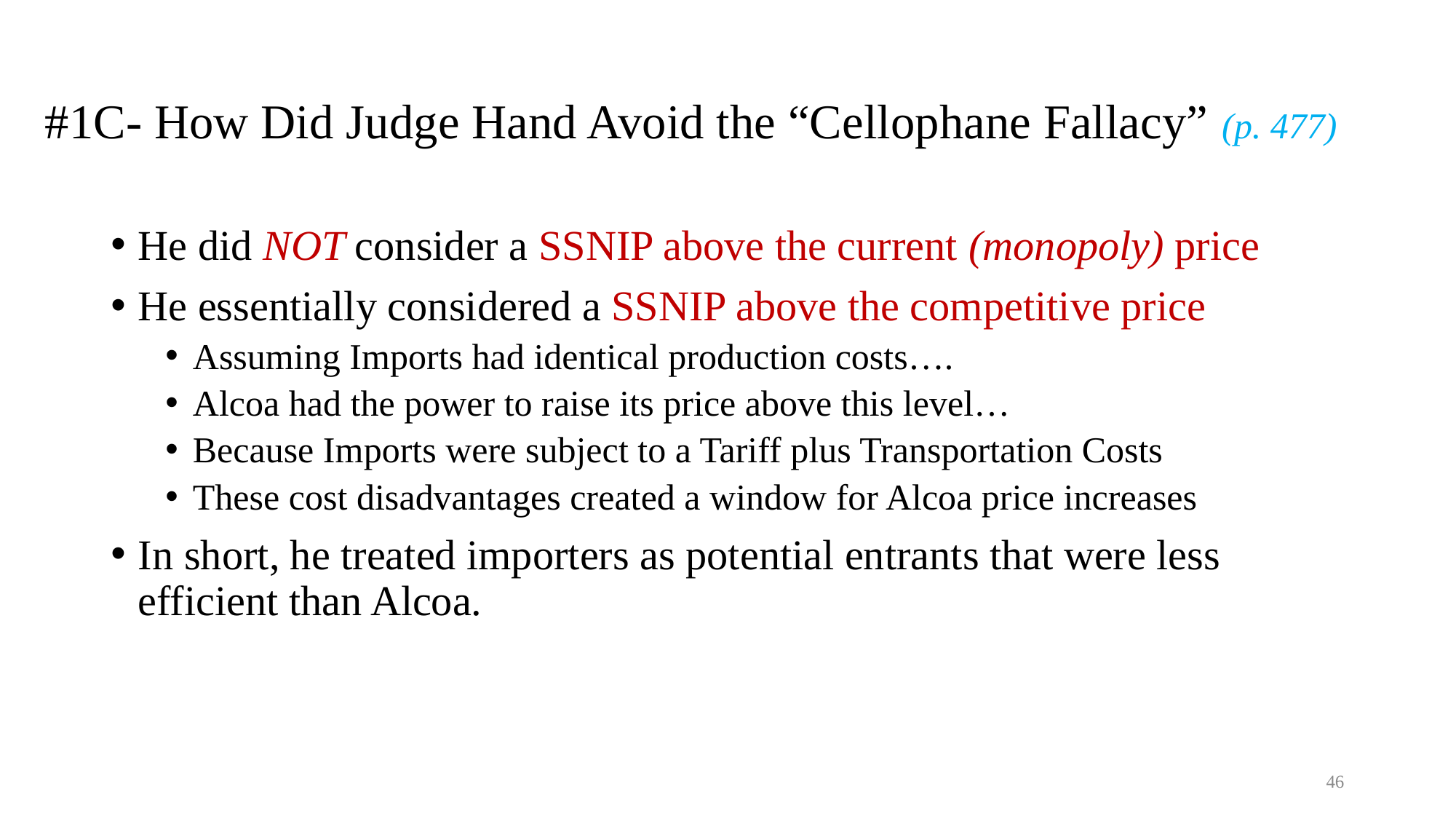

# #1C- How Did Judge Hand Avoid the “Cellophane Fallacy” (p. 477)
He did NOT consider a SSNIP above the current (monopoly) price
He essentially considered a SSNIP above the competitive price
Assuming Imports had identical production costs….
Alcoa had the power to raise its price above this level…
Because Imports were subject to a Tariff plus Transportation Costs
These cost disadvantages created a window for Alcoa price increases
In short, he treated importers as potential entrants that were less efficient than Alcoa.
46